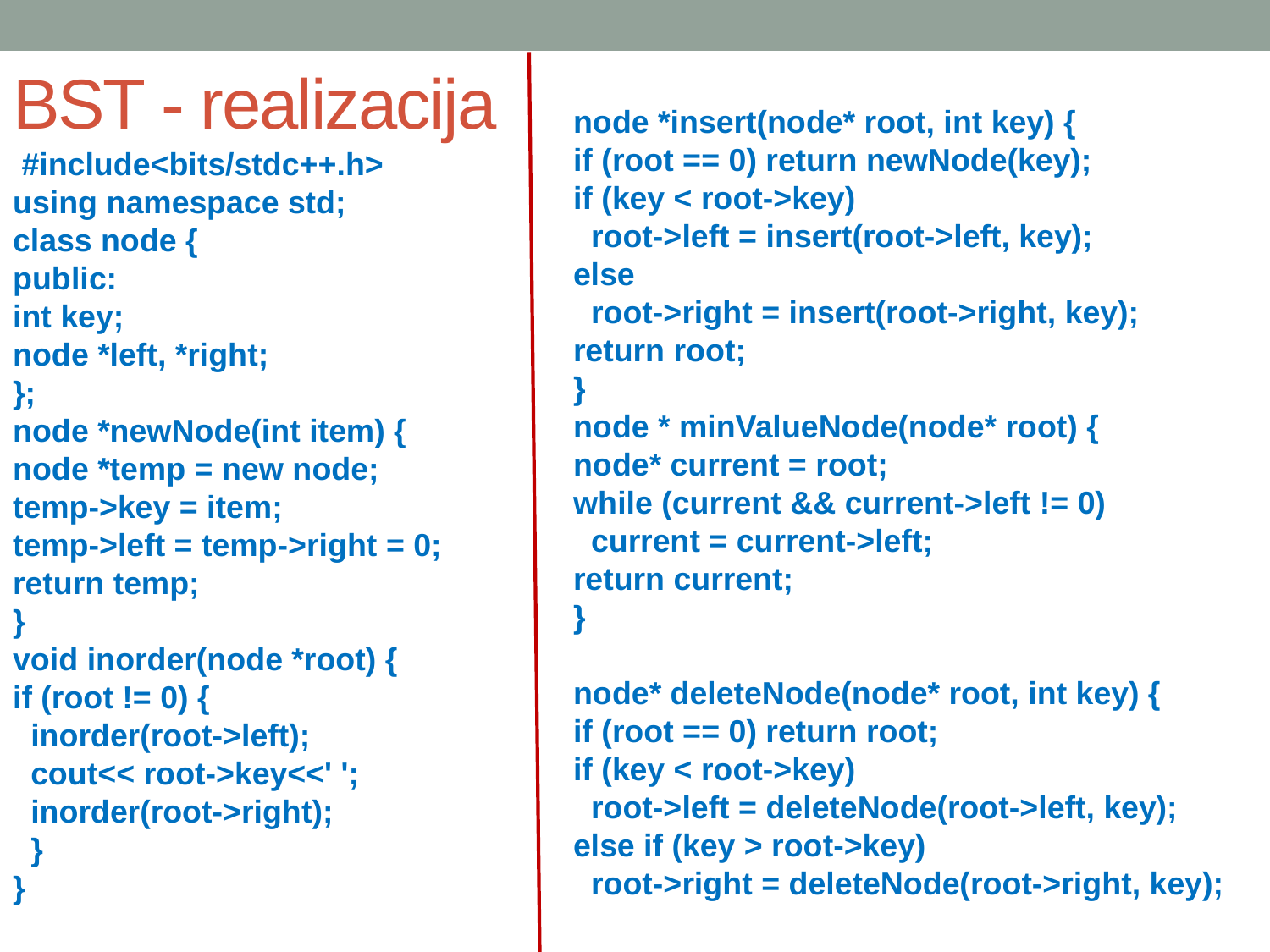

# BST - realizacija
node *insert(node* root, int key) {
if (root == 0) return newNode(key);
if (key < root->key)
  root->left = insert(root->left, key);
else
  root->right = insert(root->right, key);
return root;
}
node * minValueNode(node* root) {
node* current = root;
while (current && current->left != 0)
  current = current->left;
return current;
}

node* deleteNode(node* root, int key) {
if (root == 0) return root;
if (key < root->key)
  root->left = deleteNode(root->left, key);
else if (key > root->key)
  root->right = deleteNode(root->right, key);
 #include<bits/stdc++.h>
using namespace std;
class node {
public:
int key;
node *left, *right;
};
node *newNode(int item) {
node *temp = new node;
temp->key = item;
temp->left = temp->right = 0;
return temp;
}
void inorder(node *root) {
if (root != 0) {
  inorder(root->left);
  cout<< root->key<<' ';
  inorder(root->right);
  }
}